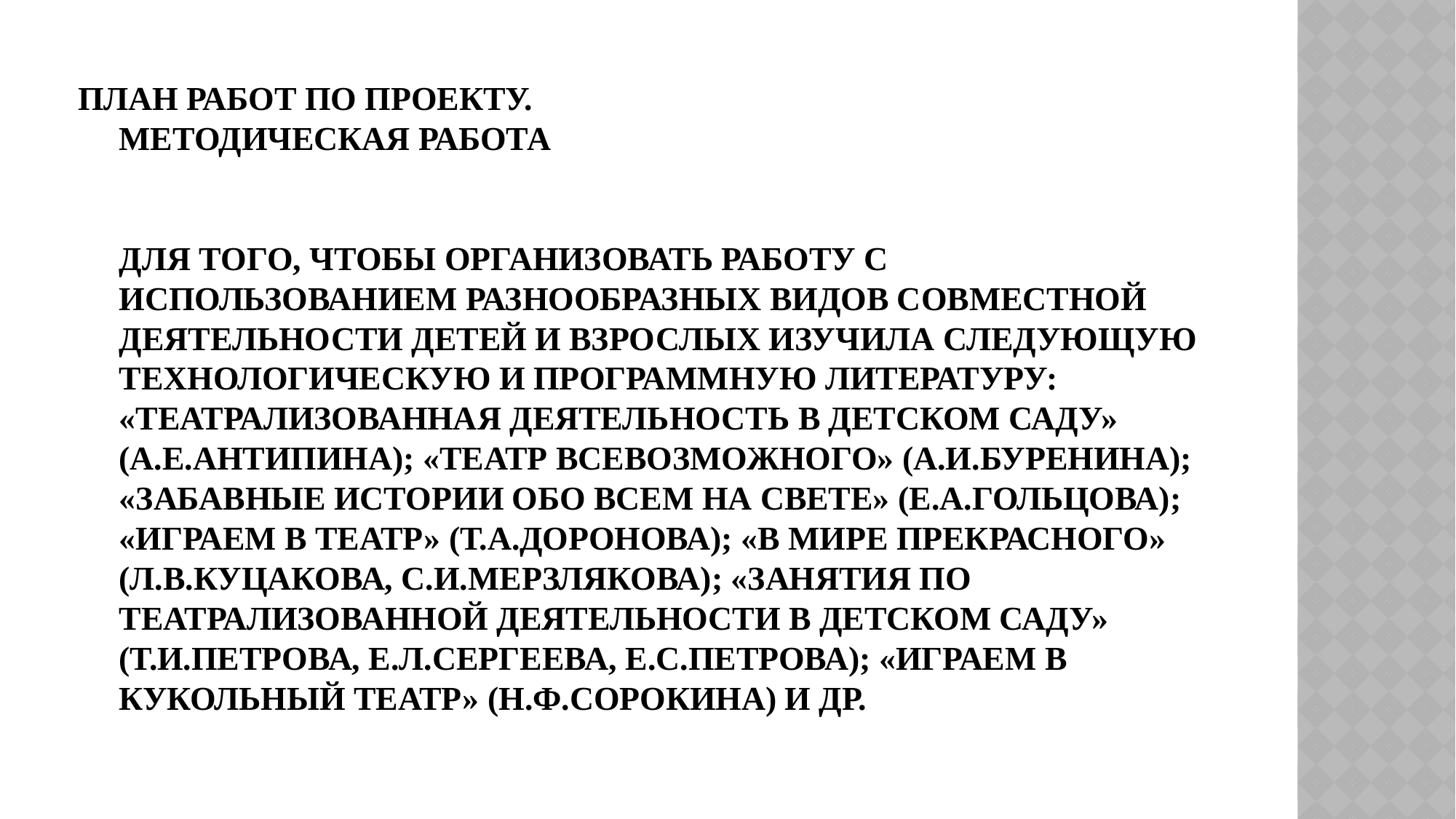

# План работ по проекту. Методическая работа Для того, чтобы организовать работу с использованием разнообразных видов совместной деятельности детей и взрослых изучила следующую технологическую и программную литературу: «Театрализованная деятельность в детском саду» (А.Е.Антипина); «Театр всевозможного» (А.И.Буренина); «Забавные истории обо всем на свете» (Е.А.Гольцова); «Играем в театр» (Т.А.Доронова); «В мире прекрасного» (Л.В.Куцакова, С.И.Мерзлякова); «Занятия по театрализованной деятельности в детском саду» (Т.И.Петрова, Е.Л.Сергеева, Е.С.Петрова); «Играем в кукольный театр» (Н.Ф.Сорокина) и др.